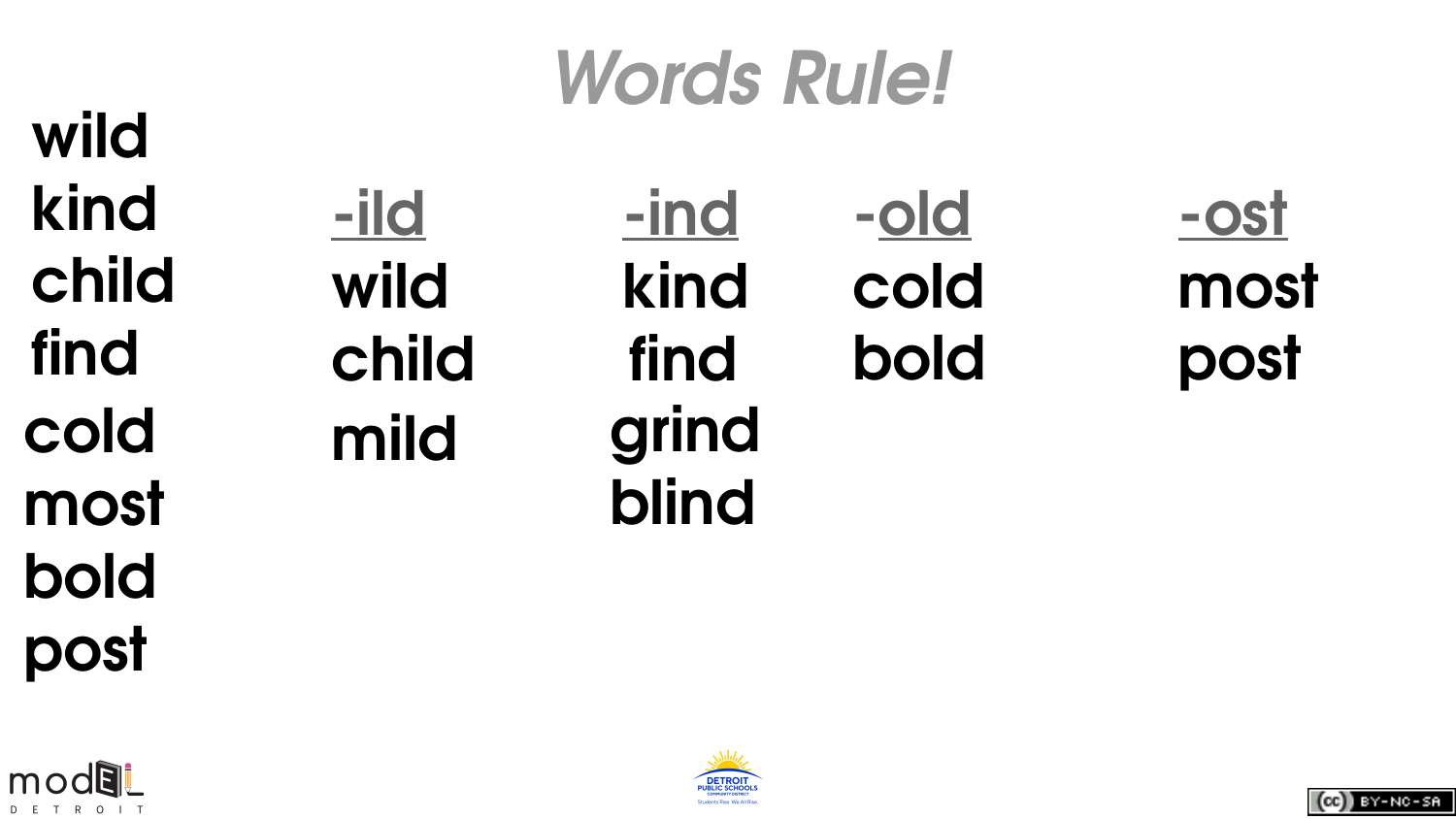

# Words Rule!
wild
kind
child
find
-ild		-ind
wild		kind
child	         find

 -old		   -ost
 cold	   most
 bold	   post
 grind
 blind
cold
most
bold
post
mild